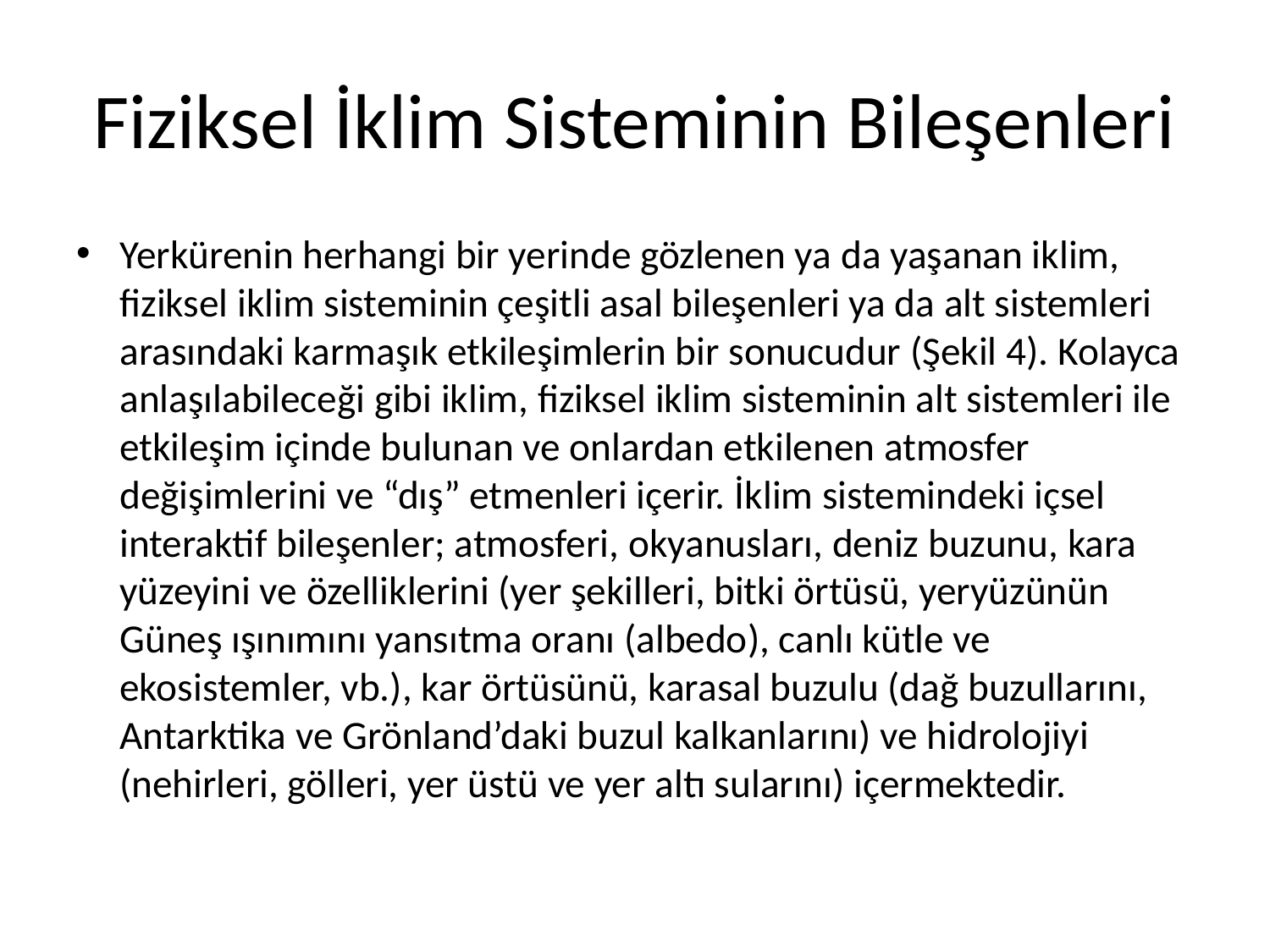

# Fiziksel İklim Sisteminin Bileşenleri
Yerkürenin herhangi bir yerinde gözlenen ya da yaşanan iklim, fiziksel iklim sisteminin çeşitli asal bileşenleri ya da alt sistemleri arasındaki karmaşık etkileşimlerin bir sonucudur (Şekil 4). Kolayca anlaşılabileceği gibi iklim, fiziksel iklim sisteminin alt sistemleri ile etkileşim içinde bulunan ve onlardan etkilenen atmosfer değişimlerini ve “dış” etmenleri içerir. İklim sistemindeki içsel interaktif bileşenler; atmosferi, okyanusları, deniz buzunu, kara yüzeyini ve özelliklerini (yer şekilleri, bitki örtüsü, yeryüzünün Güneş ışınımını yansıtma oranı (albedo), canlı kütle ve ekosistemler, vb.), kar örtüsünü, karasal buzulu (dağ buzullarını, Antarktika ve Grönland’daki buzul kalkanlarını) ve hidrolojiyi (nehirleri, gölleri, yer üstü ve yer altı sularını) içermektedir.